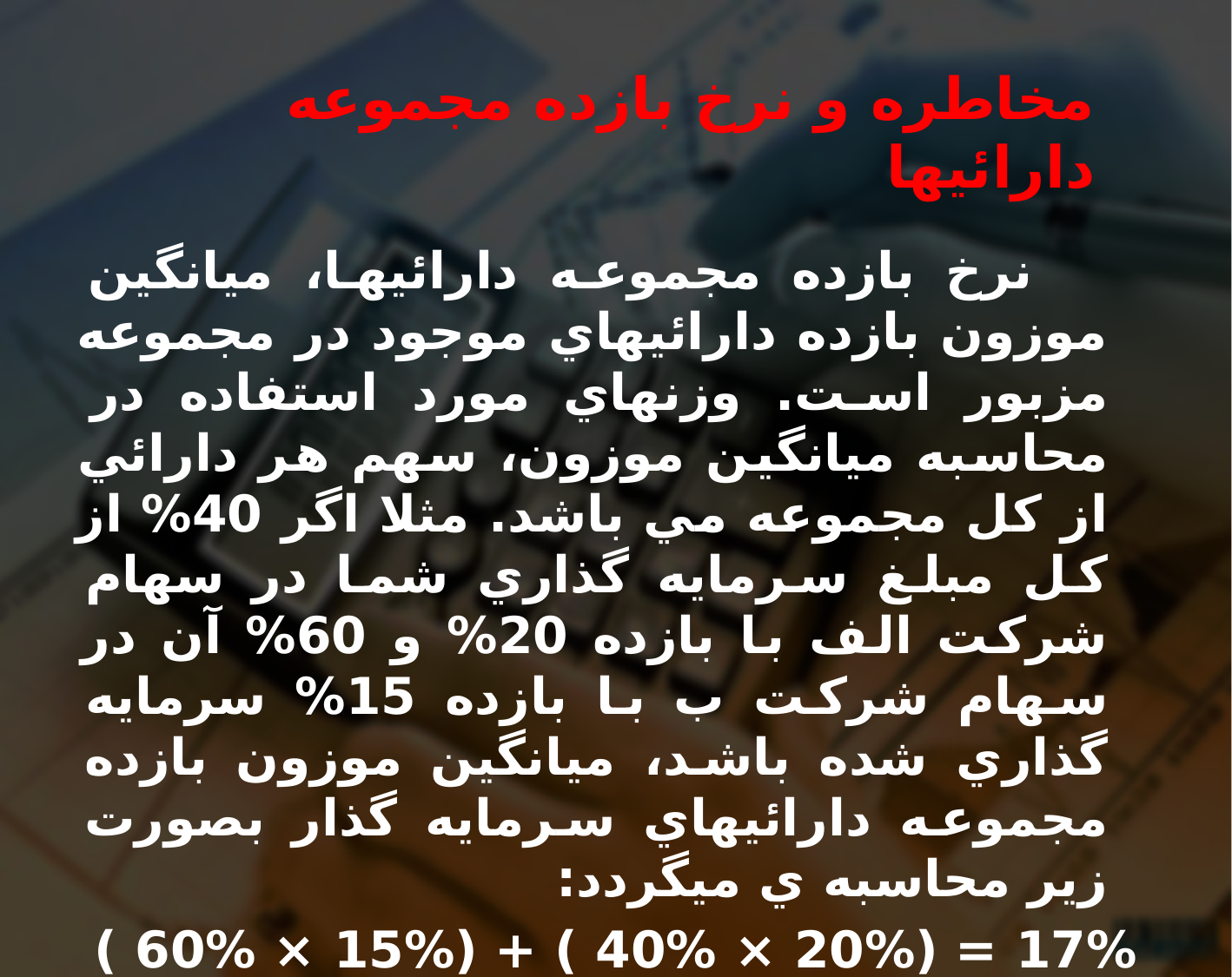

# مخاطره و نرخ بازده مجموعه دارائيها
    نرخ بازده مجموعه دارائيها، ميانگين موزون بازده دارائيهاي موجود در مجموعه مزبور است. وزنهاي مورد استفاده در محاسبه ميانگين موزون، سهم هر دارائي از كل مجموعه مي باشد. مثلا اگر 40% از كل مبلغ سرمايه گذاري شما در سهام شركت الف با بازده 20% و 60% آن در سهام شركت ب با بازده 15% سرمايه گذاري شده باشد، ميانگين موزون بازده مجموعه دارائيهاي سرمايه گذار بصورت زير محاسبه ي ميگردد:
17% = (20% × 40% ) + (15% × 60% )